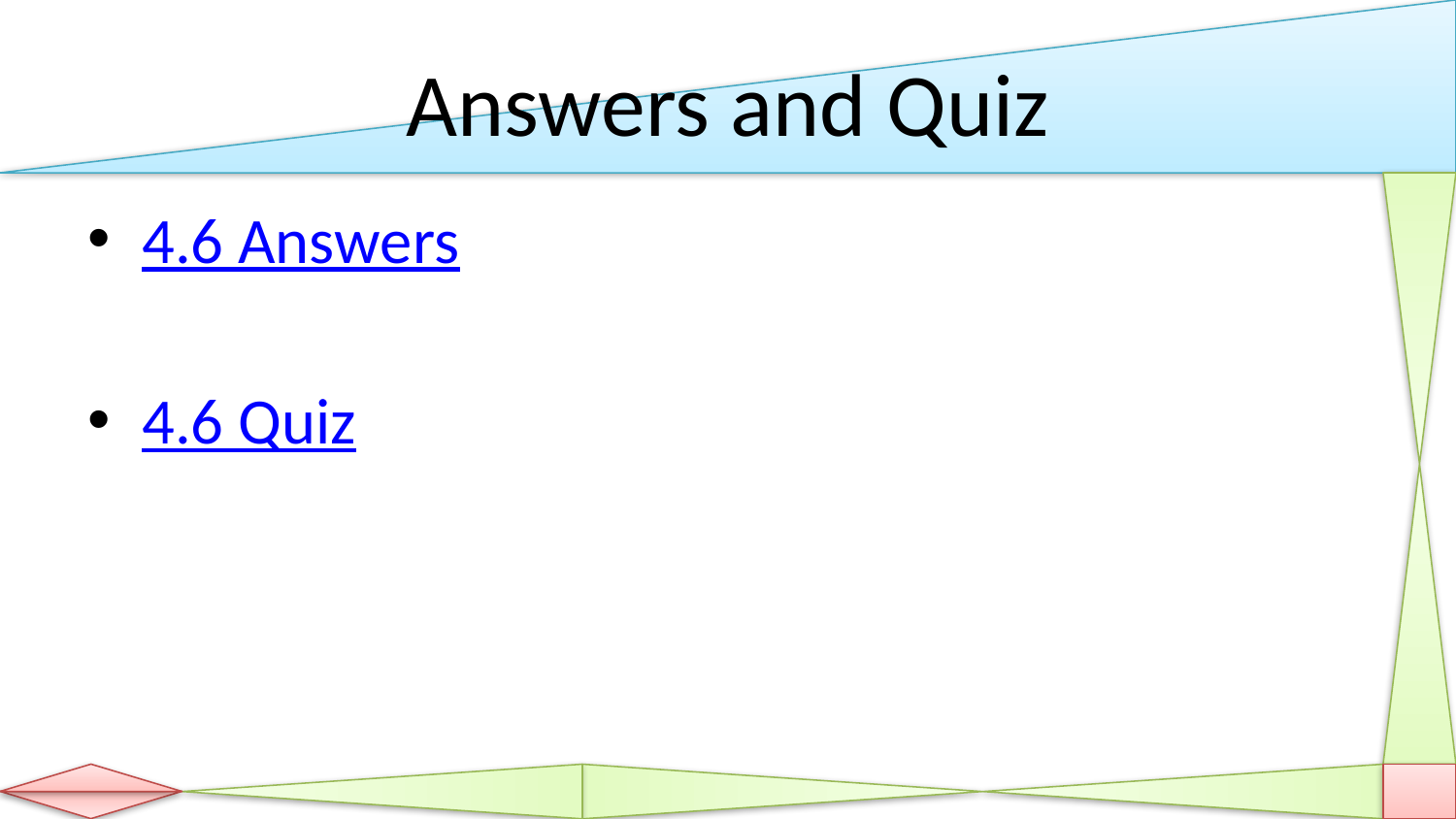

# Answers and Quiz
4.6 Answers

4.6 Quiz